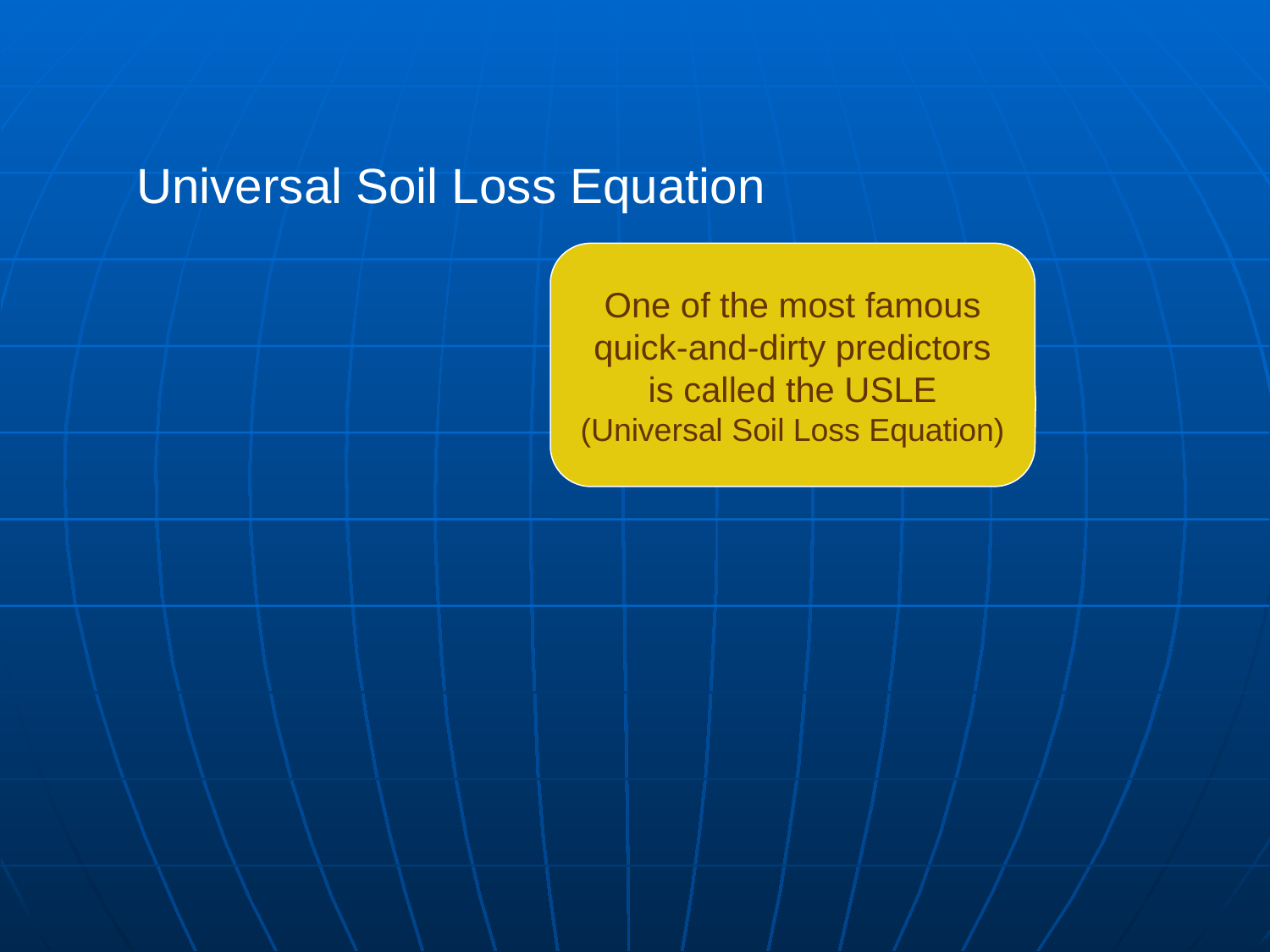

Universal Soil Loss Equation
One of the most famous
quick-and-dirty predictors
is called the USLE
(Universal Soil Loss Equation)